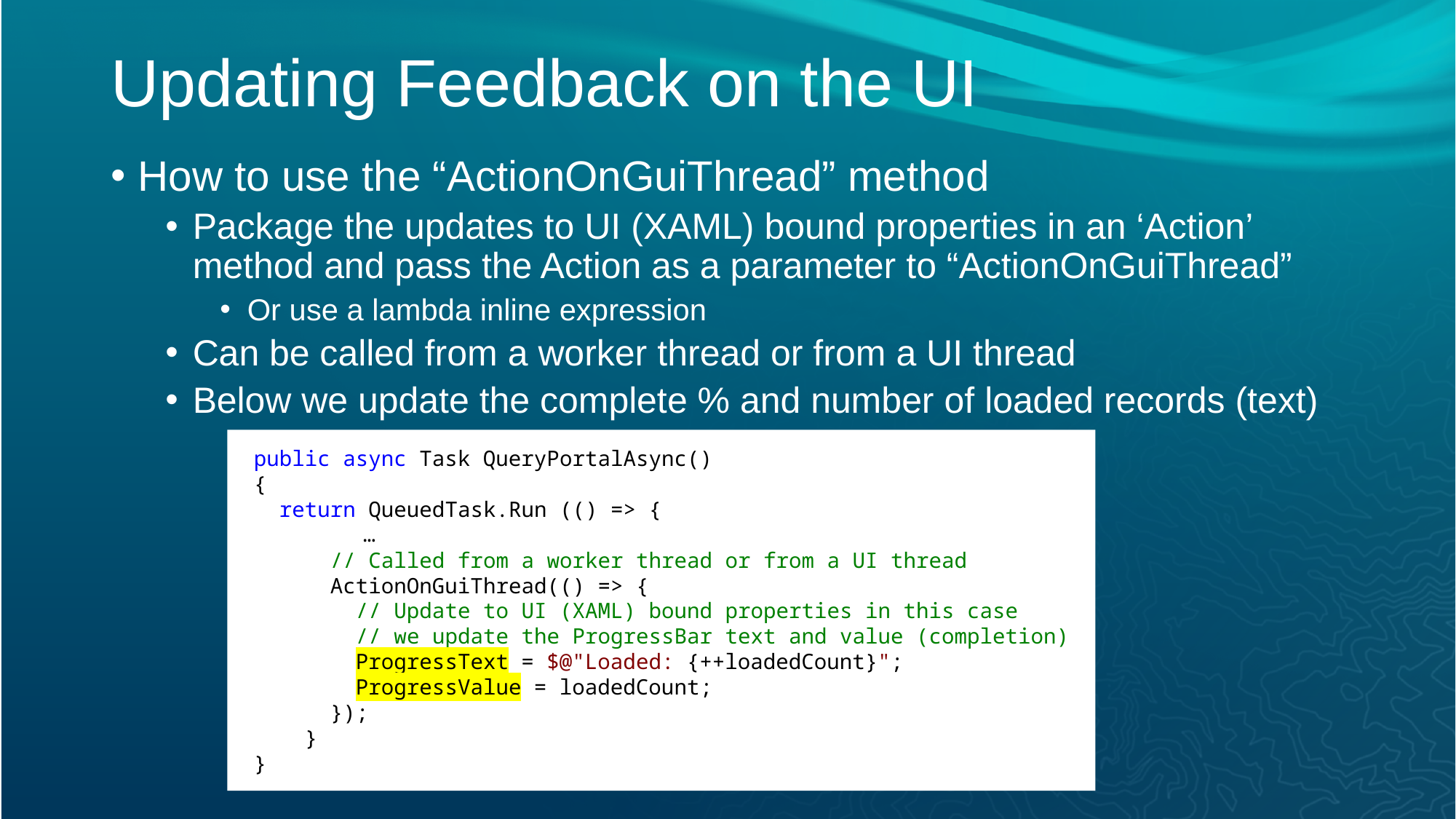

# Updating Feedback on the UI
How to use the “ActionOnGuiThread” method
Package the updates to UI (XAML) bound properties in an ‘Action’ method and pass the Action as a parameter to “ActionOnGuiThread”
Or use a lambda inline expression
Can be called from a worker thread or from a UI thread
Below we update the complete % and number of loaded records (text)

public async Task QueryPortalAsync()
{
  return QueuedTask.Run (() => {
	…
      // Called from a worker thread or from a UI thread
      ActionOnGuiThread(() => {
        // Update to UI (XAML) bound properties in this case
        // we update the ProgressBar text and value (completion)
        ProgressText = $@"Loaded: {++loadedCount}";
        ProgressValue = loadedCount;
      });
    }
}